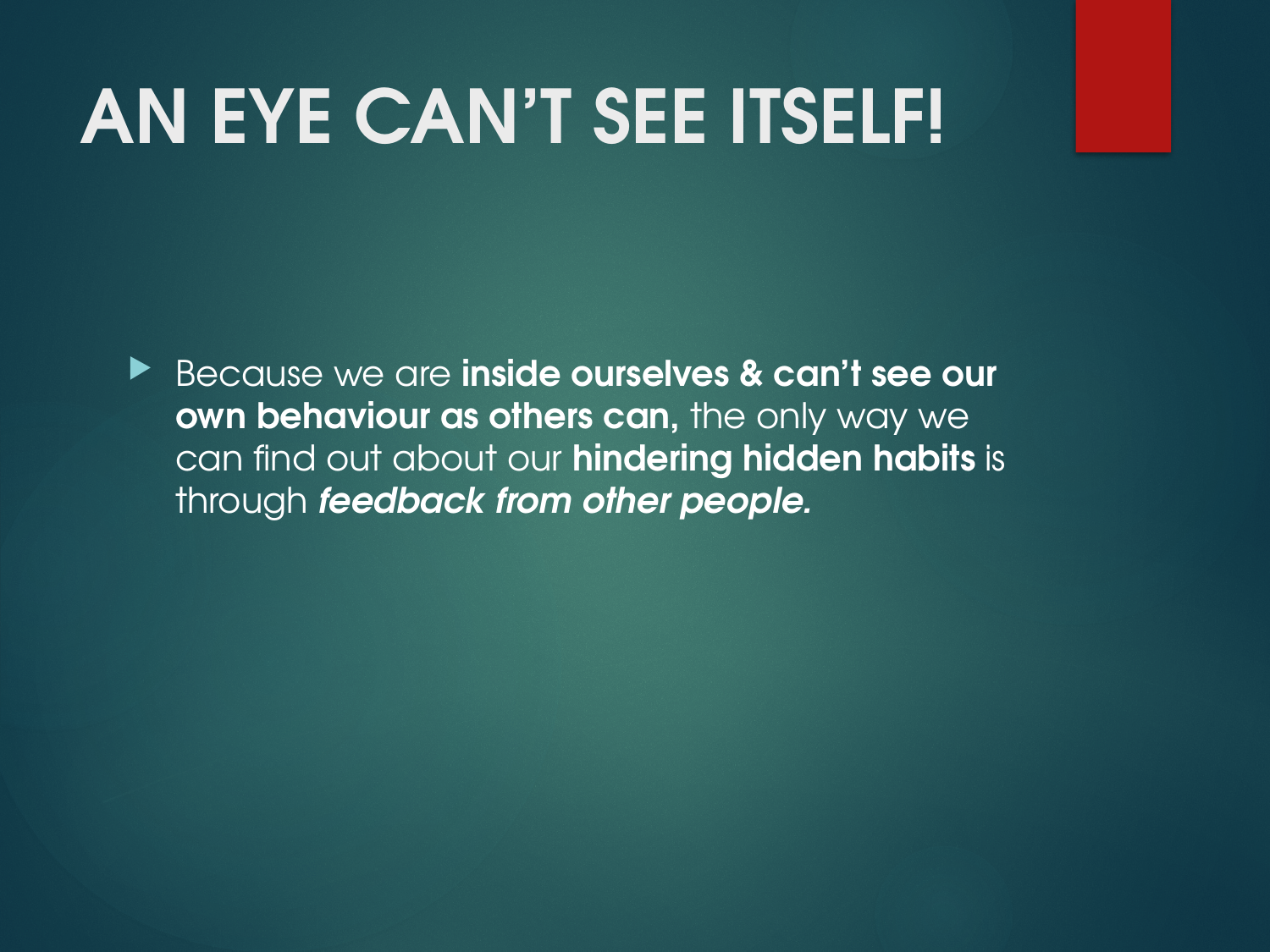

# AN EYE CAN’T SEE ITSELF!

Because we are inside ourselves & can’t see our own behaviour as others can, the only way we can find out about our hindering hidden habits is through feedback from other people.